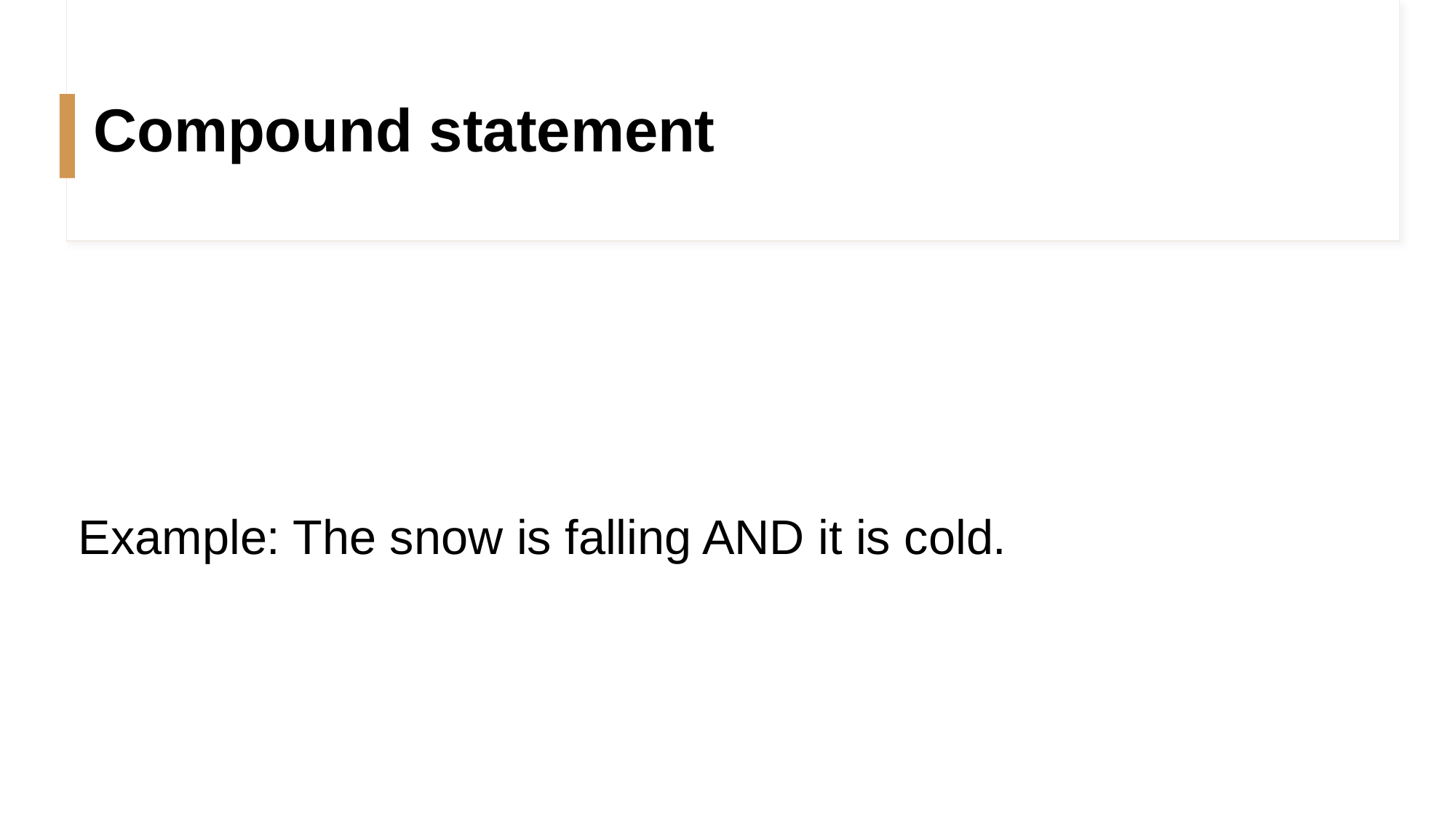

# Compound statement

Example: The snow is falling AND it is cold.